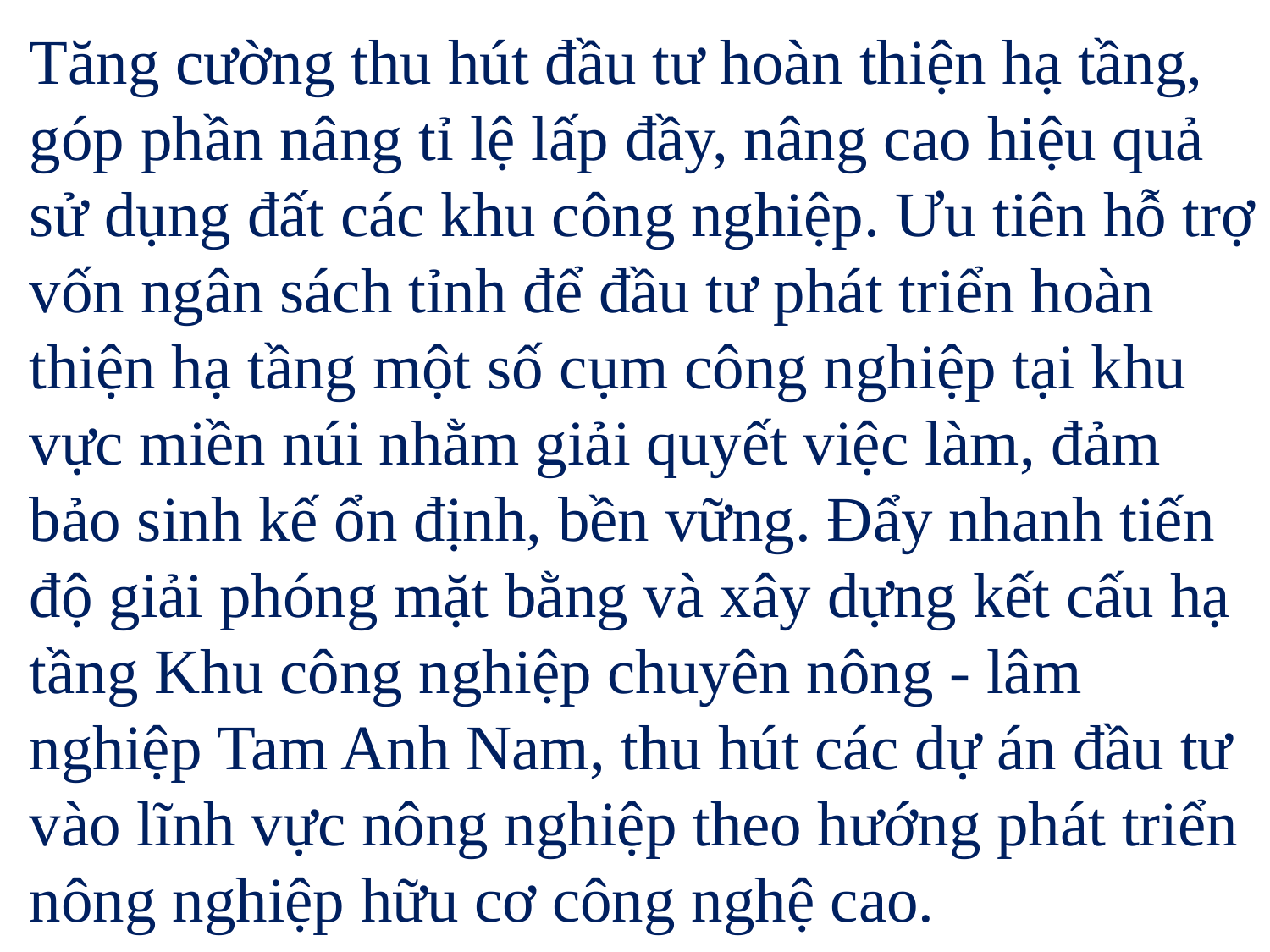

Tăng cường thu hút đầu tư hoàn thiện hạ tầng, góp phần nâng tỉ lệ lấp đầy, nâng cao hiệu quả sử dụng đất các khu công nghiệp. Ưu tiên hỗ trợ vốn ngân sách tỉnh để đầu tư phát triển hoàn thiện hạ tầng một số cụm công nghiệp tại khu vực miền núi nhằm giải quyết việc làm, đảm bảo sinh kế ổn định, bền vững. Đẩy nhanh tiến độ giải phóng mặt bằng và xây dựng kết cấu hạ tầng Khu công nghiệp chuyên nông - lâm nghiệp Tam Anh Nam, thu hút các dự án đầu tư vào lĩnh vực nông nghiệp theo hướng phát triển nông nghiệp hữu cơ công nghệ cao.